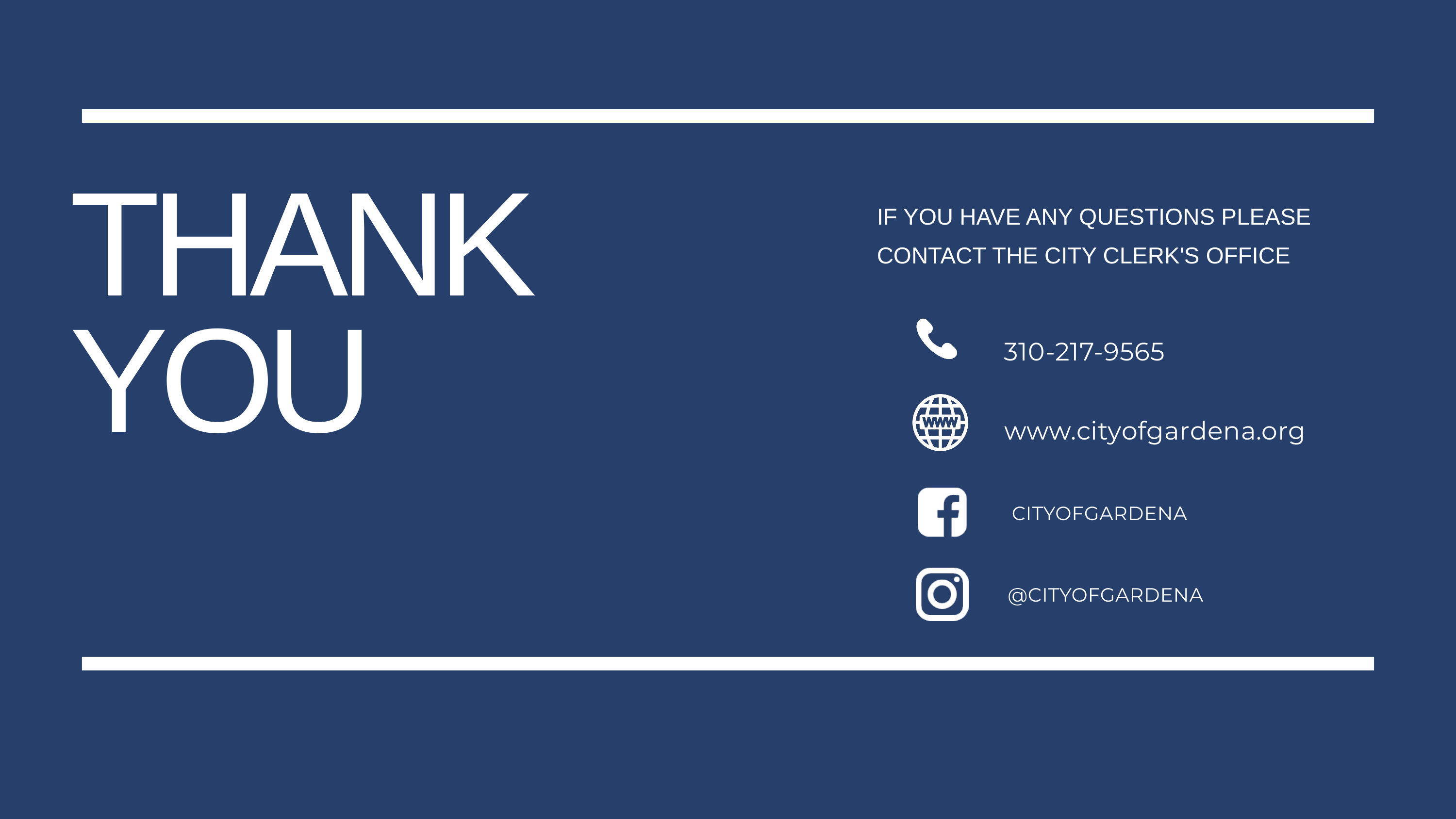

THANK YOU
IF YOU HAVE ANY QUESTIONS PLEASE CONTACT THE CITY CLERK'S OFFICE
310-217-9565

www.cityofgardena.org

CITYOFGARDENA

@CITYOFGARDENA